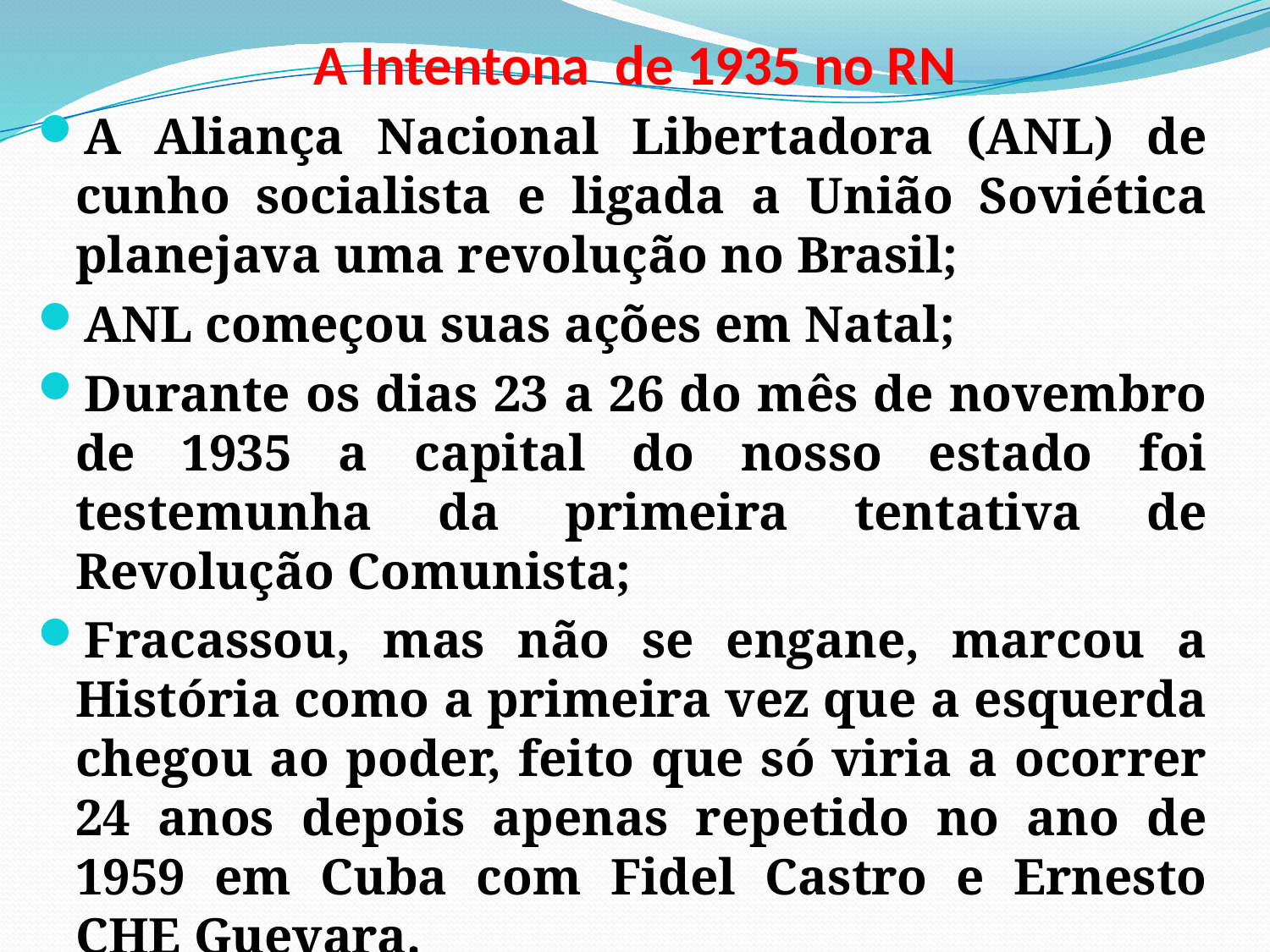

# A Intentona  de 1935 no RN
A Aliança Nacional Libertadora (ANL) de cunho socialista e ligada a União Soviética planejava uma revolução no Brasil;
ANL começou suas ações em Natal;
Durante os dias 23 a 26 do mês de novembro de 1935 a capital do nosso estado foi testemunha da primeira tentativa de Revolução Comunista;
Fracassou, mas não se engane, marcou a História como a primeira vez que a esquerda chegou ao poder, feito que só viria a ocorrer 24 anos depois apenas repetido no ano de 1959 em Cuba com Fidel Castro e Ernesto CHE Guevara.